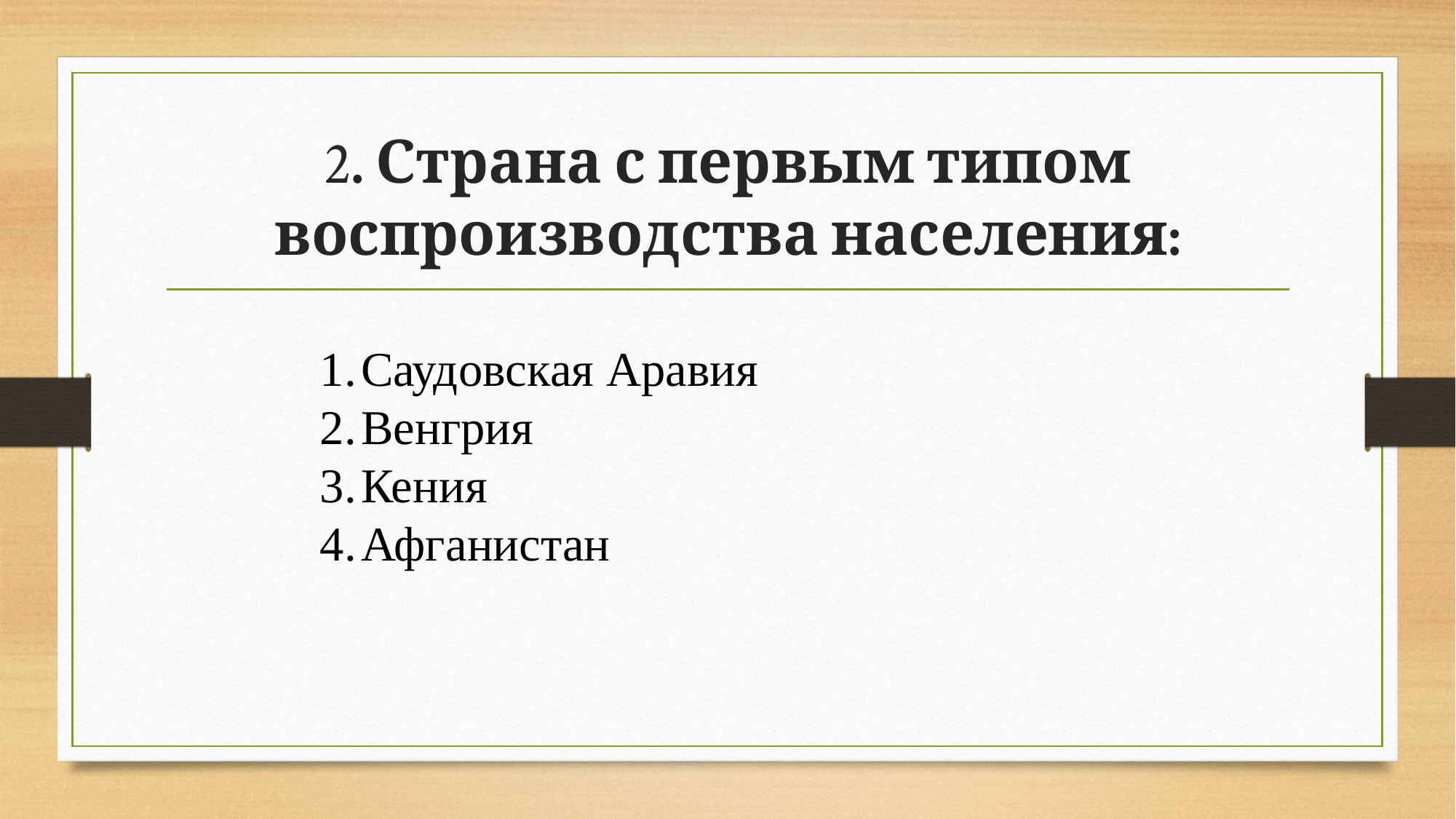

# 2. Страна с первым типом воспроизводства населения:
Саудовская Аравия
Венгрия
Кения
Афганистан